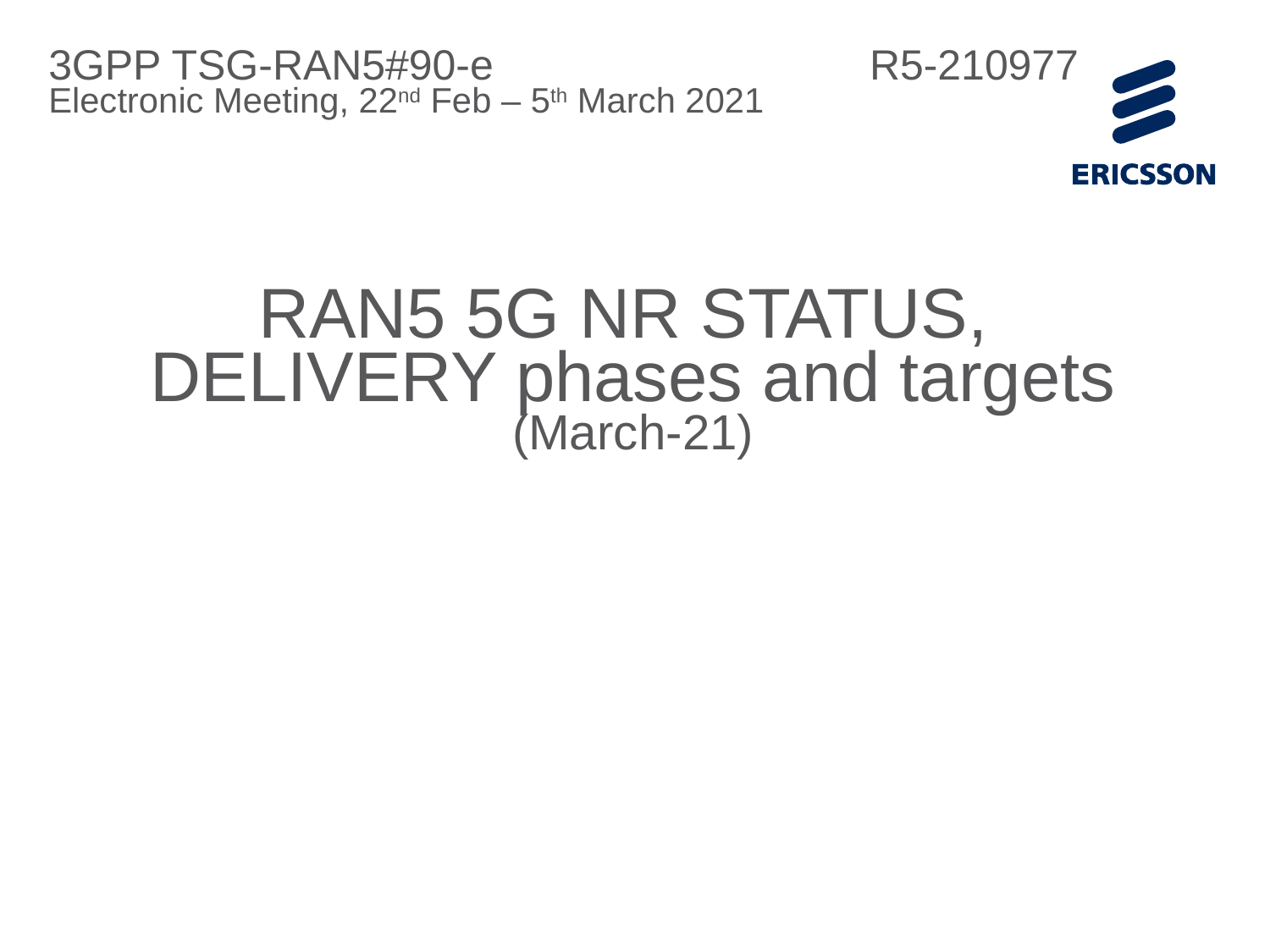

3GPP TSG-RAN5#90-e		     	     R5-210977
Electronic Meeting, 22nd Feb – 5th March 2021
# RAN5 5G NR STATUS, DELIVERY phases and targets (March-21)